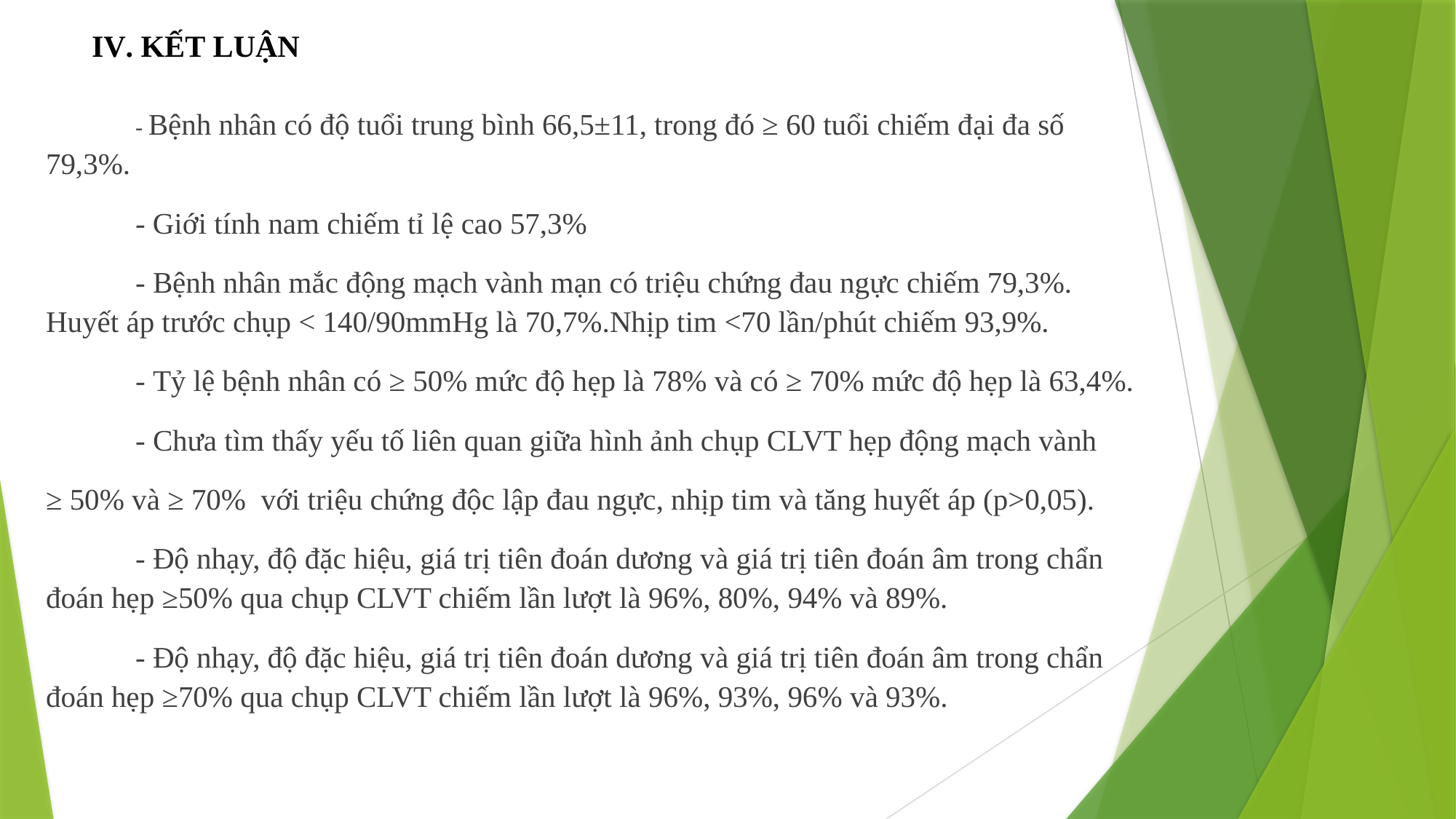

# IV. KẾT LUẬN
	- Bệnh nhân có độ tuổi trung bình 66,5±11, trong đó ≥ 60 tuổi chiếm đại đa số 79,3%.
	- Giới tính nam chiếm tỉ lệ cao 57,3%
	- Bệnh nhân mắc động mạch vành mạn có triệu chứng đau ngực chiếm 79,3%. Huyết áp trước chụp < 140/90mmHg là 70,7%.Nhịp tim <70 lần/phút chiếm 93,9%.
	- Tỷ lệ bệnh nhân có ≥ 50% mức độ hẹp là 78% và có ≥ 70% mức độ hẹp là 63,4%.
	- Chưa tìm thấy yếu tố liên quan giữa hình ảnh chụp CLVT hẹp động mạch vành
≥ 50% và ≥ 70%  với triệu chứng độc lập đau ngực, nhịp tim và tăng huyết áp (p>0,05).
	- Độ nhạy, độ đặc hiệu, giá trị tiên đoán dương và giá trị tiên đoán âm trong chẩn đoán hẹp ≥50% qua chụp CLVT chiếm lần lượt là 96%, 80%, 94% và 89%.
	- Độ nhạy, độ đặc hiệu, giá trị tiên đoán dương và giá trị tiên đoán âm trong chẩn đoán hẹp ≥70% qua chụp CLVT chiếm lần lượt là 96%, 93%, 96% và 93%.